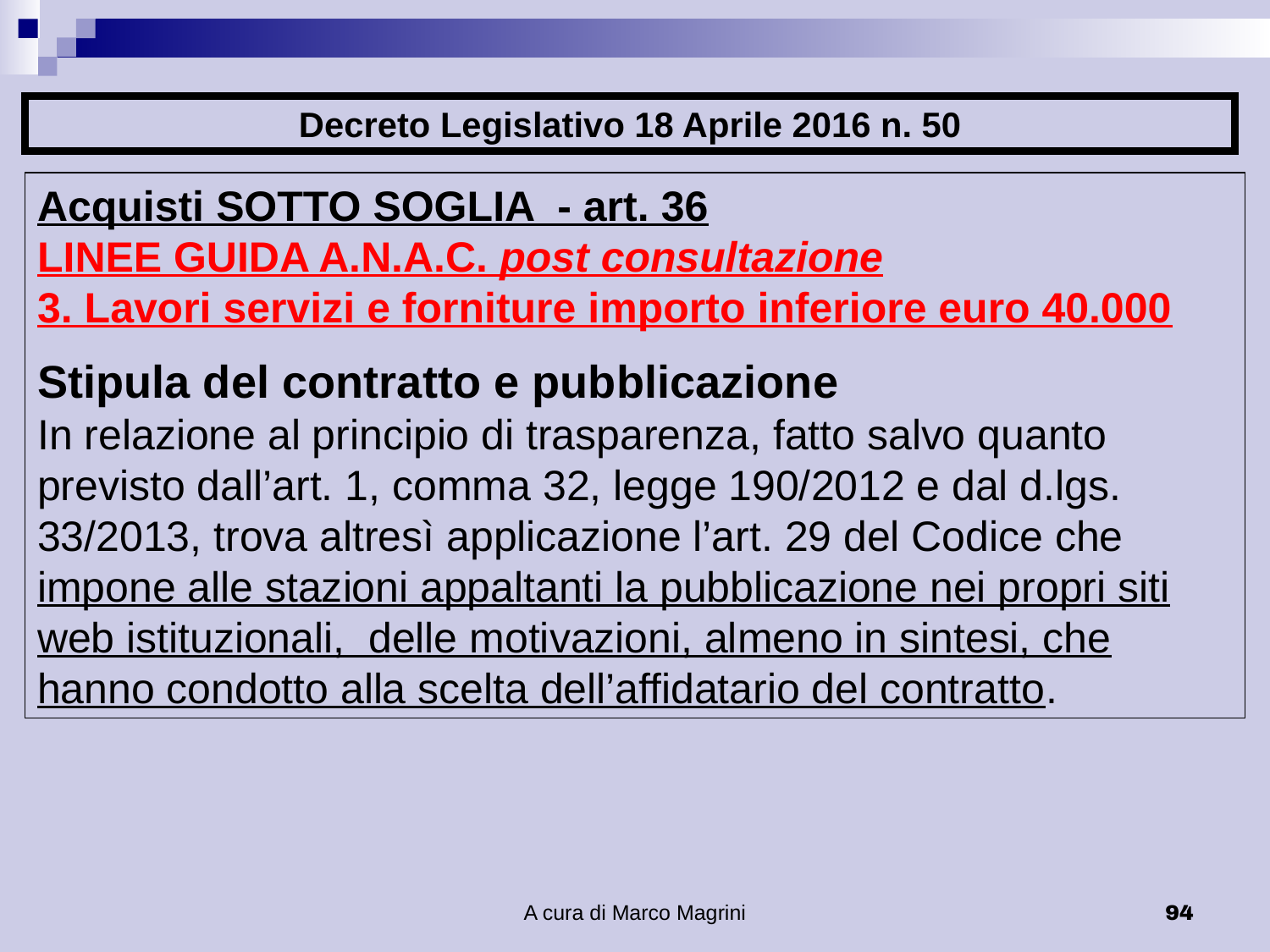

Decreto Legislativo 18 Aprile 2016 n. 50
Acquisti SOTTO SOGLIA  - art. 36
LINEE GUIDA A.N.A.C. post consultazione
3. Lavori servizi e forniture importo inferiore euro 40.000

Stipula del contratto e pubblicazione
In relazione al principio di trasparenza, fatto salvo quanto previsto dall’art. 1, comma 32, legge 190/2012 e dal d.lgs. 33/2013, trova altresì applicazione l’art. 29 del Codice che impone alle stazioni appaltanti la pubblicazione nei propri siti web istituzionali,  delle motivazioni, almeno in sintesi, che hanno condotto alla scelta dell’affidatario del contratto.

A cura di Marco Magrini
94